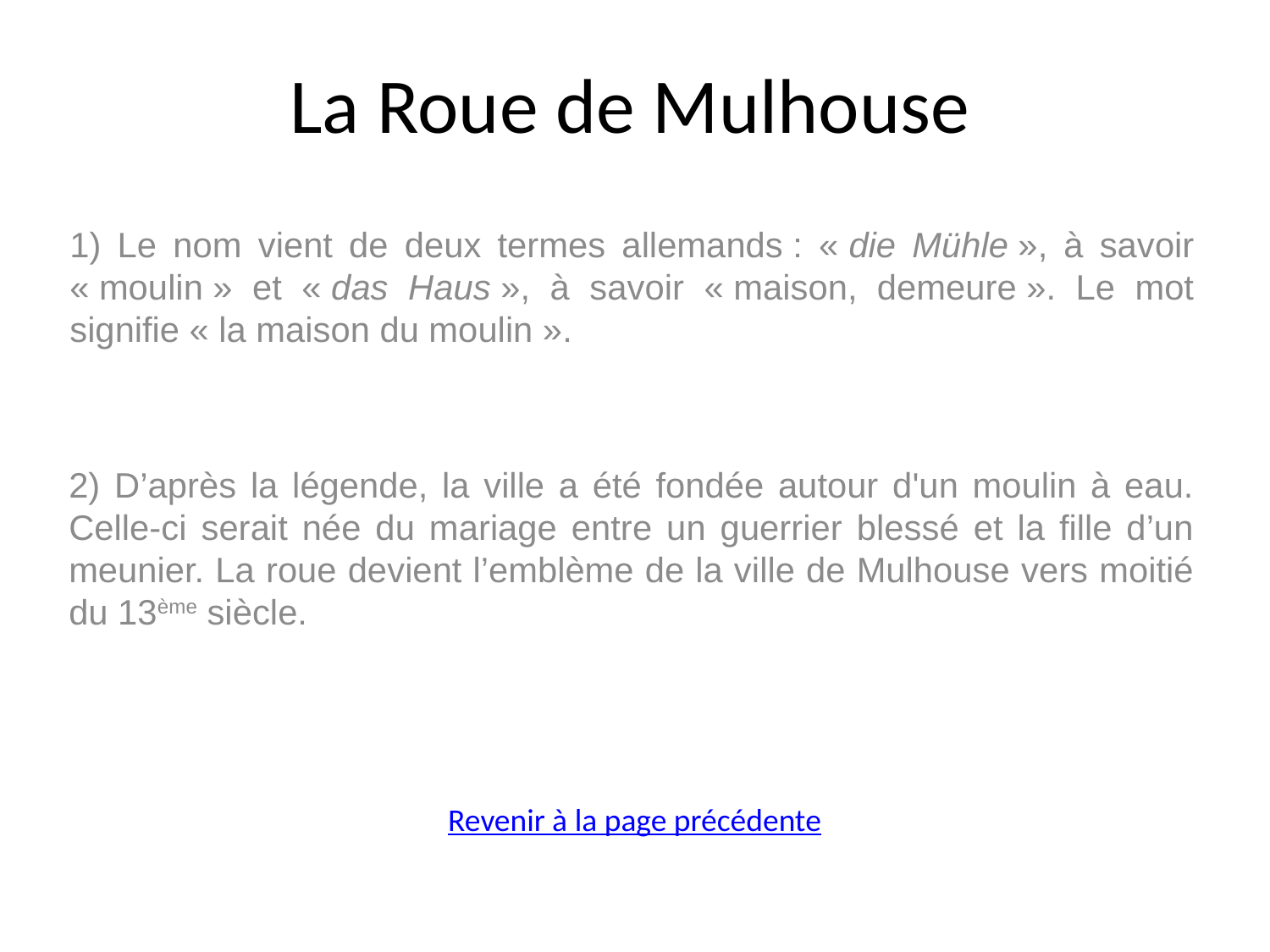

# La Roue de Mulhouse
1) Le nom vient de deux termes allemands : « die Mühle », à savoir « moulin » et « das Haus », à savoir « maison, demeure ». Le mot signifie « la maison du moulin ».
2) D’après la légende, la ville a été fondée autour d'un moulin à eau. Celle-ci serait née du mariage entre un guerrier blessé et la fille d’un meunier. La roue devient l’emblème de la ville de Mulhouse vers moitié du 13ème siècle.
Revenir à la page précédente